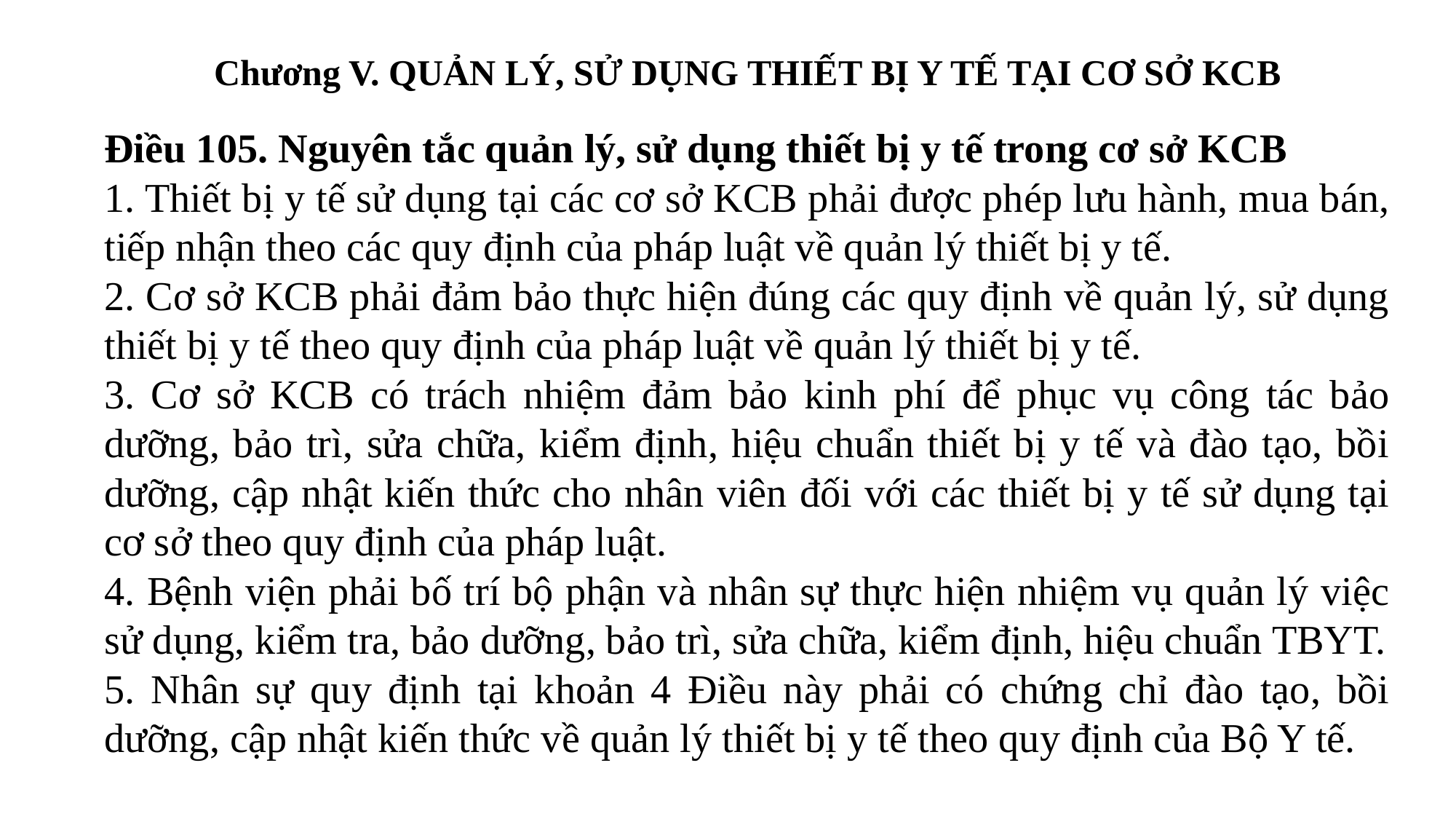

Chương V. QUẢN LÝ, SỬ DỤNG THIẾT BỊ Y TẾ TẠI CƠ SỞ KCB

Điều 105. Nguyên tắc quản lý, sử dụng thiết bị y tế trong cơ sở KCB
1. Thiết bị y tế sử dụng tại các cơ sở KCB phải được phép lưu hành, mua bán, tiếp nhận theo các quy định của pháp luật về quản lý thiết bị y tế.
2. Cơ sở KCB phải đảm bảo thực hiện đúng các quy định về quản lý, sử dụng thiết bị y tế theo quy định của pháp luật về quản lý thiết bị y tế.
3. Cơ sở KCB có trách nhiệm đảm bảo kinh phí để phục vụ công tác bảo dưỡng, bảo trì, sửa chữa, kiểm định, hiệu chuẩn thiết bị y tế và đào tạo, bồi dưỡng, cập nhật kiến thức cho nhân viên đối với các thiết bị y tế sử dụng tại cơ sở theo quy định của pháp luật.
4. Bệnh viện phải bố trí bộ phận và nhân sự thực hiện nhiệm vụ quản lý việc sử dụng, kiểm tra, bảo dưỡng, bảo trì, sửa chữa, kiểm định, hiệu chuẩn TBYT.
5. Nhân sự quy định tại khoản 4 Điều này phải có chứng chỉ đào tạo, bồi dưỡng, cập nhật kiến thức về quản lý thiết bị y tế theo quy định của Bộ Y tế.